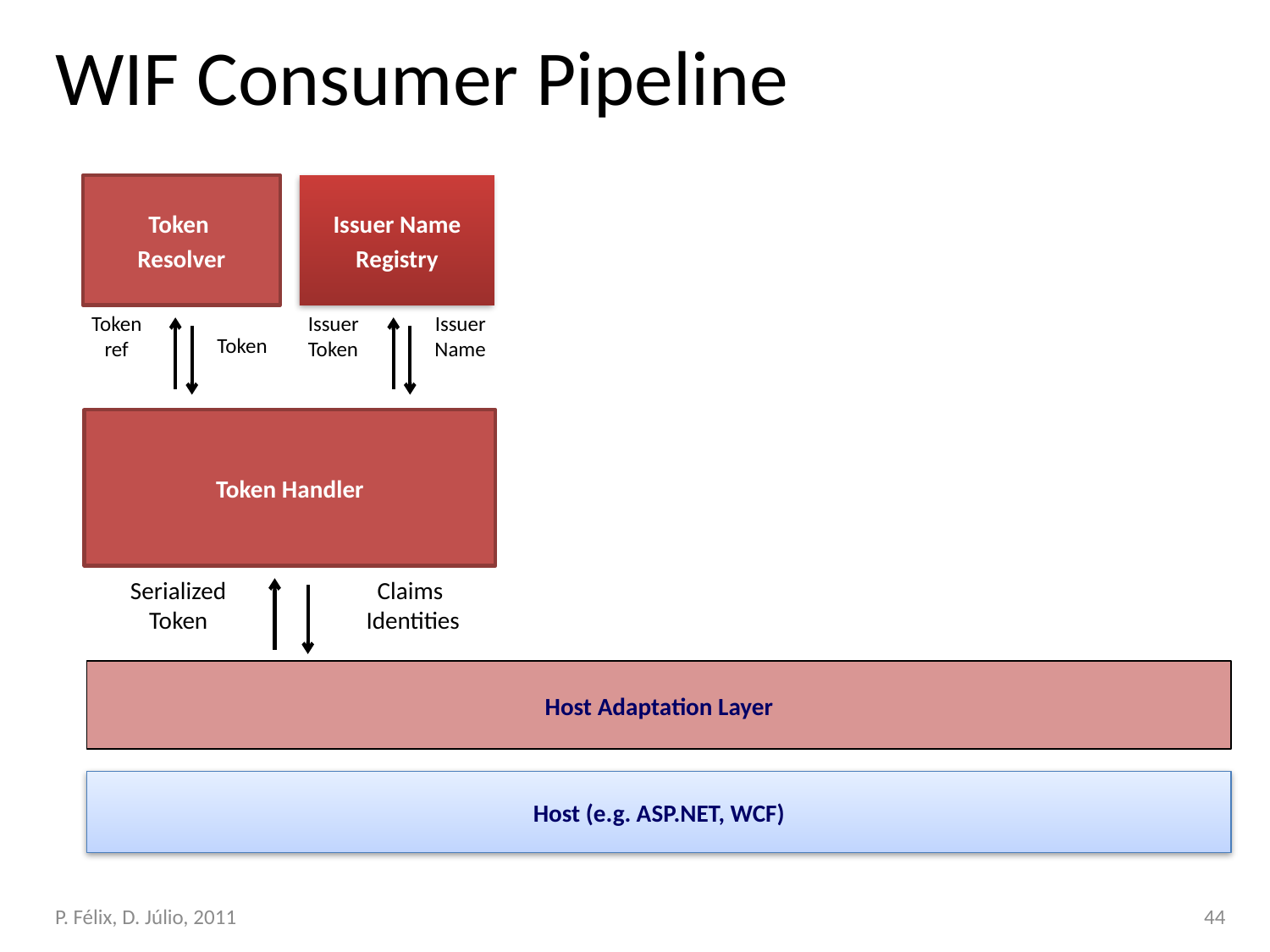

# WIF Consumer Pipeline
Token
Resolver
Issuer Name
Registry
Token
ref
Issuer
Token
Issuer
Name
Token
Token Handler
Serialized
Token
Claims
Identities
Host Adaptation Layer
Host (e.g. ASP.NET, WCF)
P. Félix, D. Júlio, 2011
44